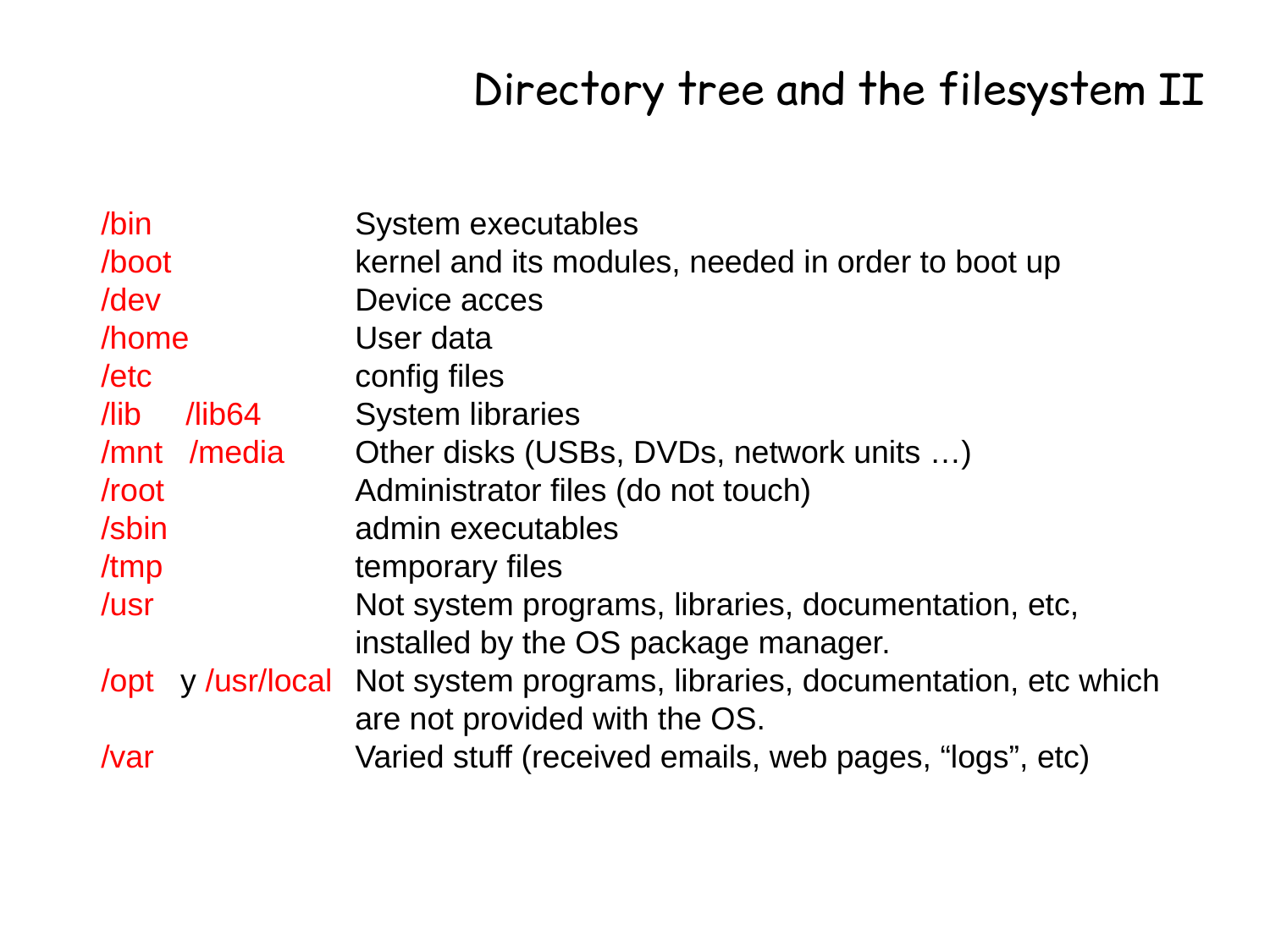

Directory tree and the filesystem II
/bin		System executables
/boot		kernel and its modules, needed in order to boot up
/dev		Device acces
/home		User data
/etc		config files
/lib     /lib64	System libraries
/mnt   /media	Other disks (USBs, DVDs, network units …)
/root		Administrator files (do not touch)
/sbin		admin executables
/tmp		temporary files
/usr		Not system programs, libraries, documentation, etc, 			installed by the OS package manager.
/opt   y /usr/local	Not system programs, libraries, documentation, etc which 		are not provided with the OS.
/var		Varied stuff (received emails, web pages, “logs”, etc)